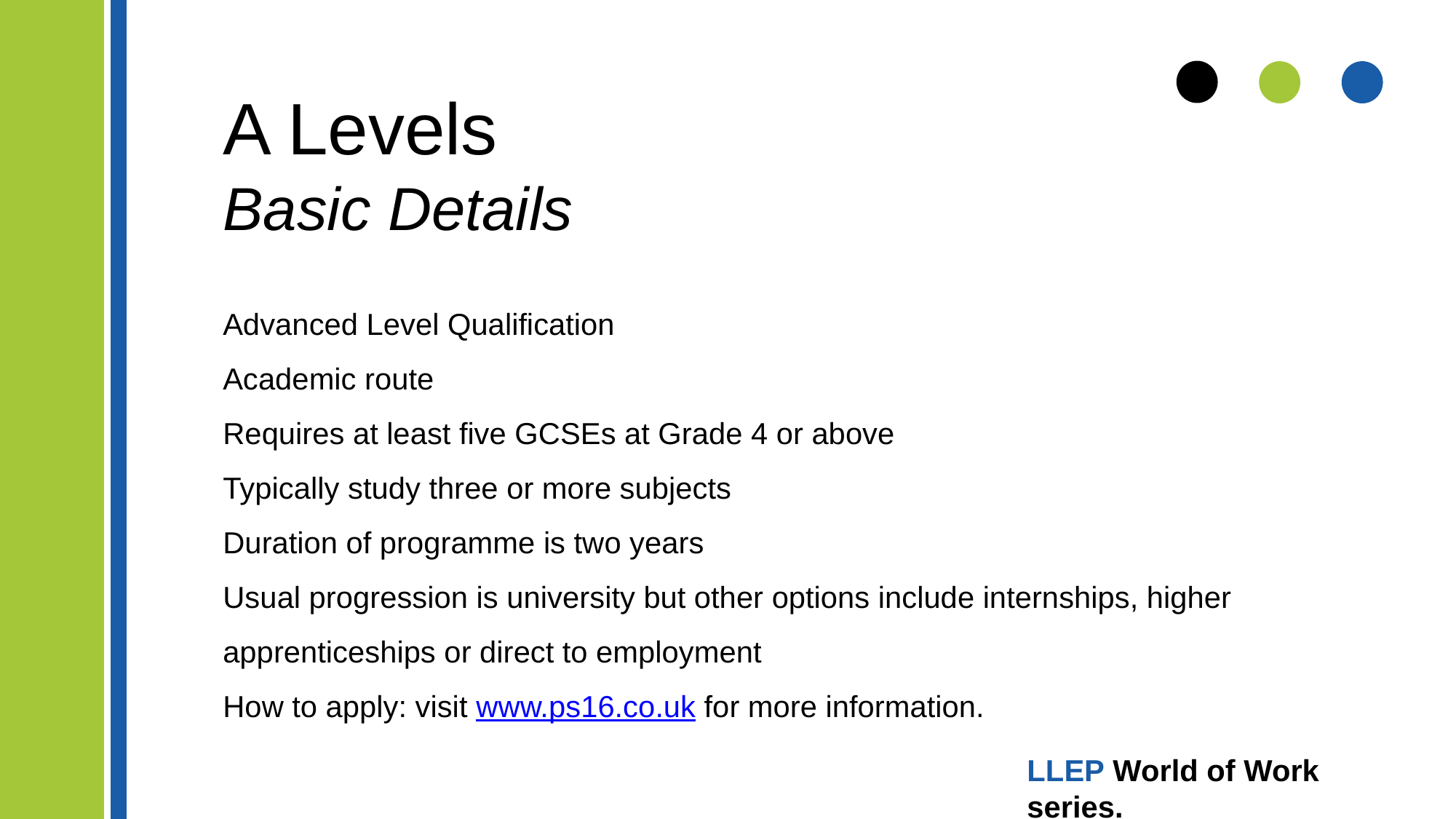

# A Levels Basic Details

Advanced Level Qualification
Academic route
Requires at least five GCSEs at Grade 4 or above
Typically study three or more subjects
Duration of programme is two years
Usual progression is university but other options include internships, higher apprenticeships or direct to employment
How to apply: visit www.ps16.co.uk for more information.

LLEP World of Work series.